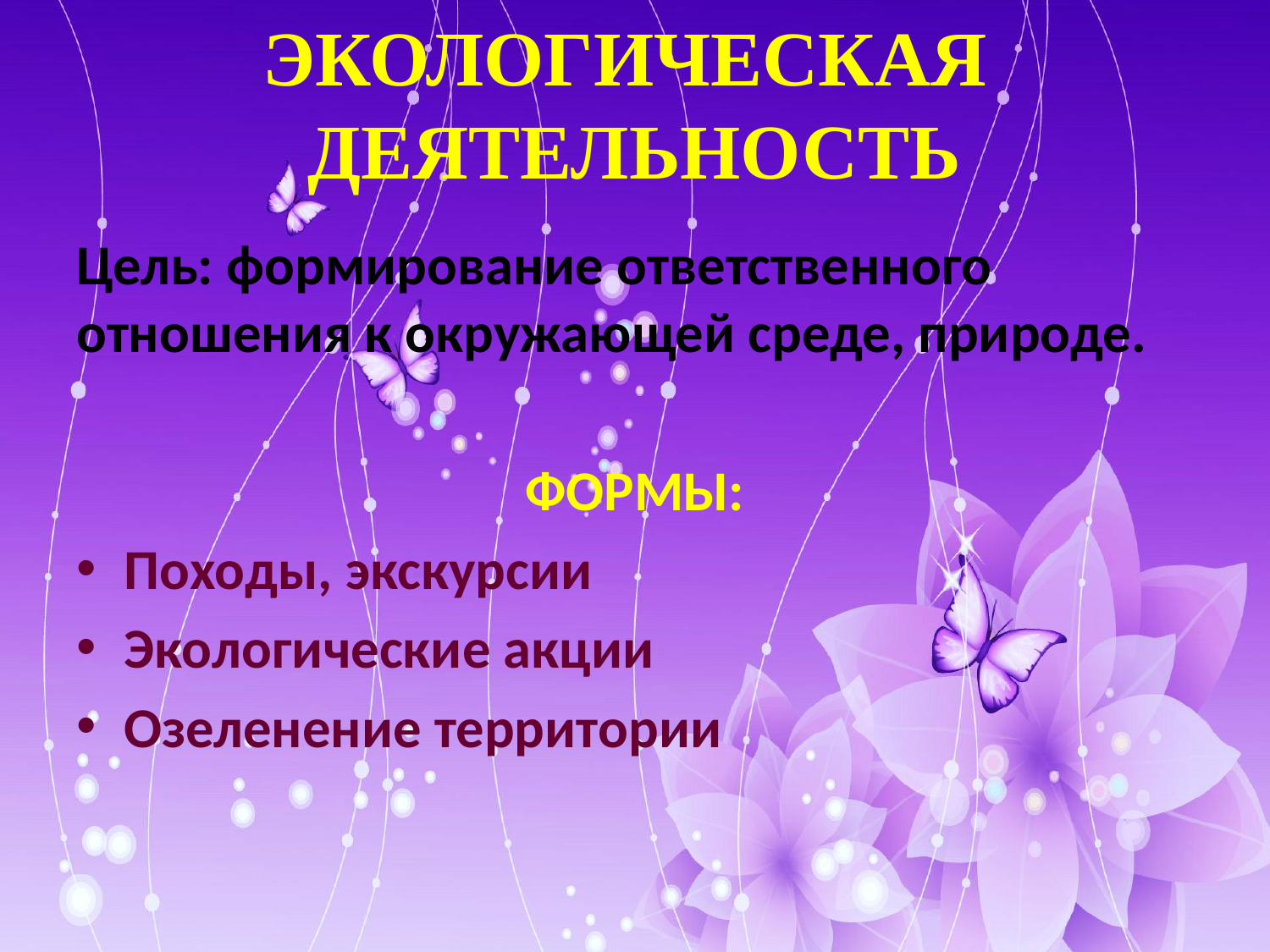

# ЭКОЛОГИЧЕСКАЯ ДЕЯТЕЛЬНОСТЬ
Цель: формирование ответственного отношения к окружающей среде, природе.

ФОРМЫ:
Походы, экскурсии
Экологические акции
Озеленение территории